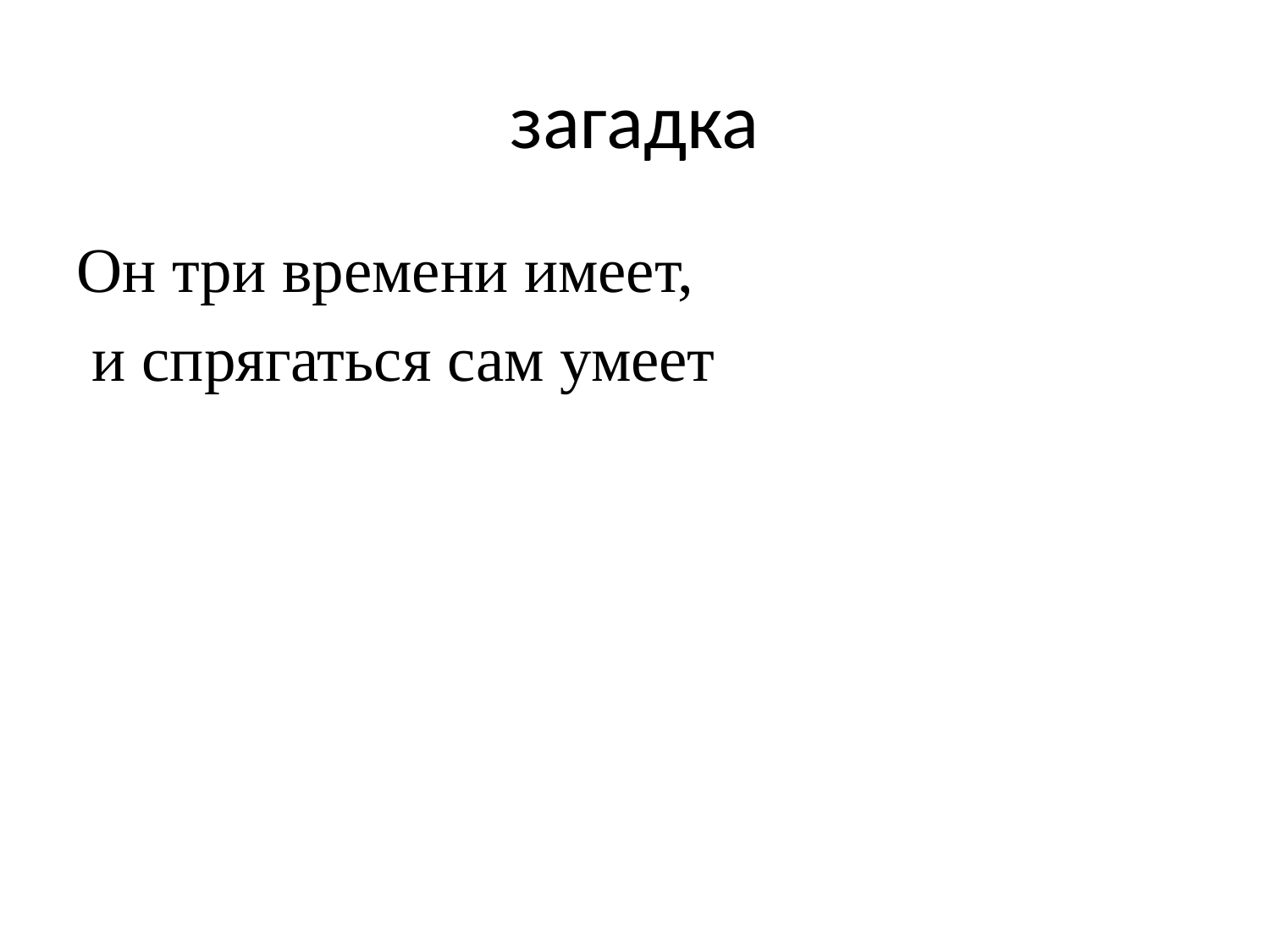

# загадка
Он три времени имеет,
 и спрягаться сам умеет